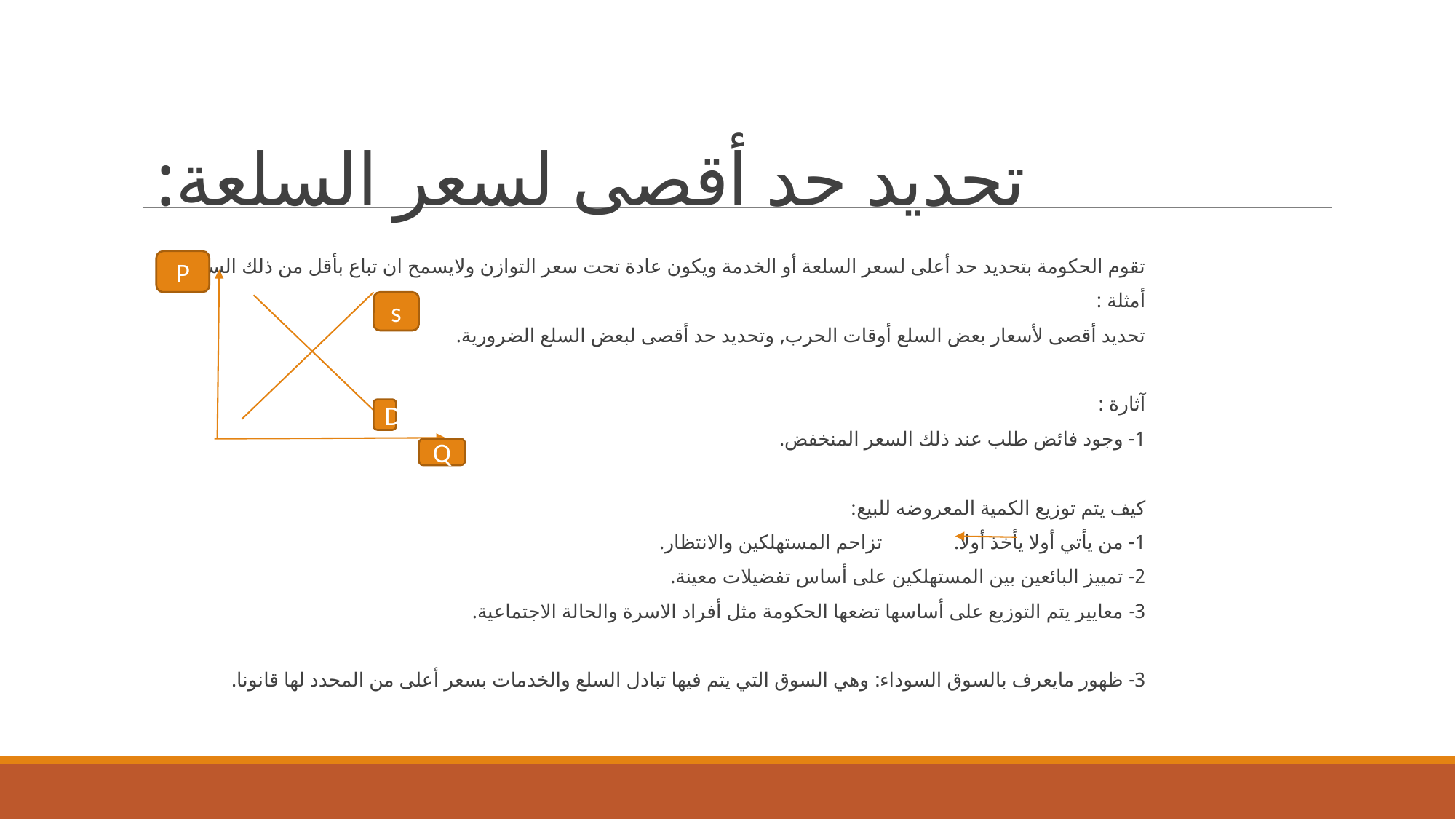

# تحديد حد أقصى لسعر السلعة:
تقوم الحكومة بتحديد حد أعلى لسعر السلعة أو الخدمة ويكون عادة تحت سعر التوازن ولايسمح ان تباع بأقل من ذلك السعر.
أمثلة :
تحديد أقصى لأسعار بعض السلع أوقات الحرب, وتحديد حد أقصى لبعض السلع الضرورية.

آثارة :
1- وجود فائض طلب عند ذلك السعر المنخفض.

كيف يتم توزيع الكمية المعروضه للبيع:
1- من يأتي أولا يأخذ أولا.              تزاحم المستهلكين والانتظار.
2- تمييز البائعين بين المستهلكين على أساس تفضيلات معينة.
3- معايير يتم التوزيع على أساسها تضعها الحكومة مثل أفراد الاسرة والحالة الاجتماعية.

3- ظهور مايعرف بالسوق السوداء: وهي السوق التي يتم فيها تبادل السلع والخدمات بسعر أعلى من المحدد لها قانونا.

P
s
D
Q